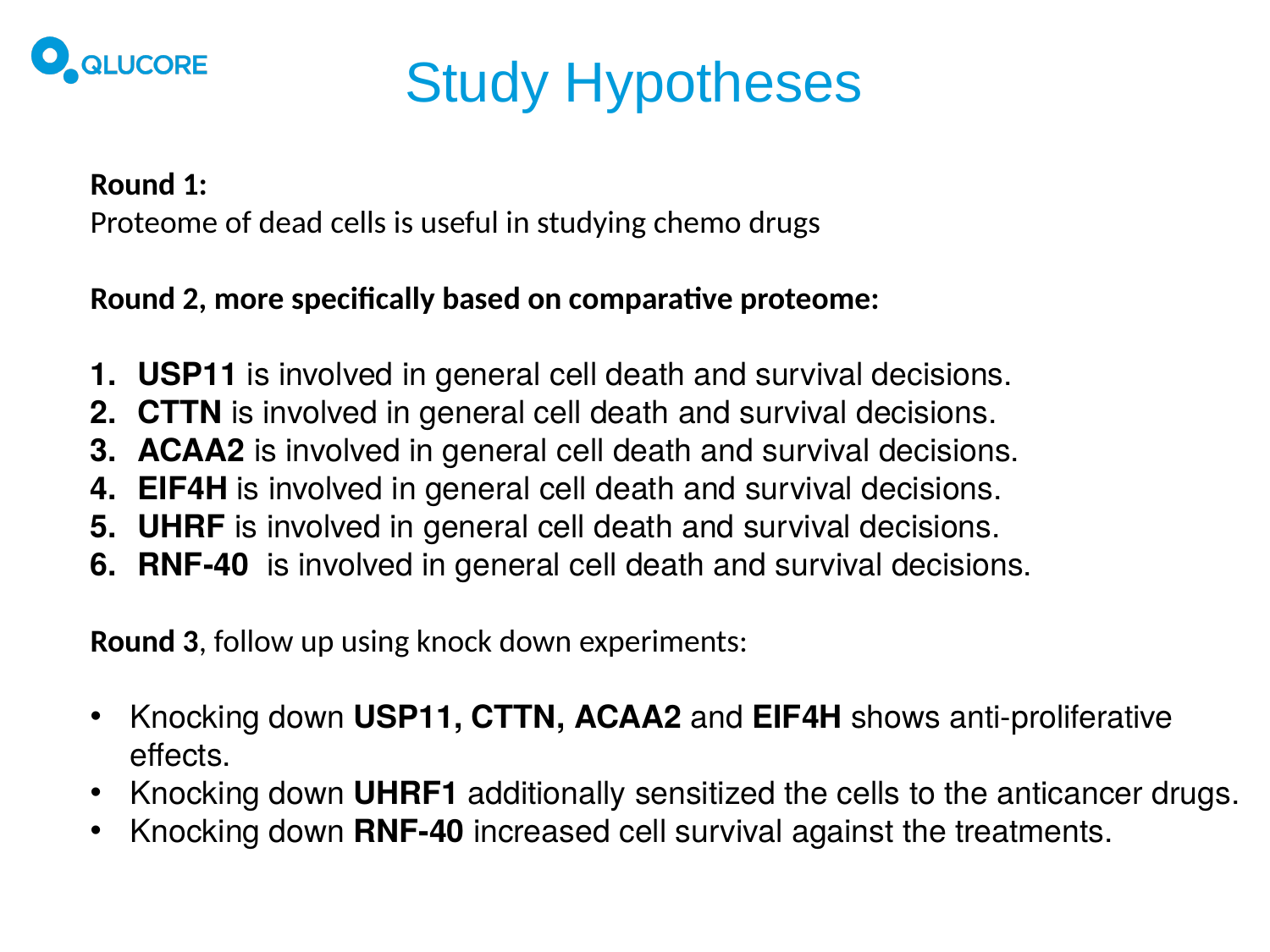

# Study Hypotheses

Round 1:
Proteome of dead cells is useful in studying chemo drugs

Round 2, more specifically based on comparative proteome:

USP11 is involved in general cell death and survival decisions.
CTTN is involved in general cell death and survival decisions.
ACAA2 is involved in general cell death and survival decisions.
EIF4H is involved in general cell death and survival decisions.
UHRF is involved in general cell death and survival decisions.
RNF-40  is involved in general cell death and survival decisions.

Round 3, follow up using knock down experiments:

Knocking down USP11, CTTN, ACAA2 and EIF4H shows anti-proliferative effects.
Knocking down UHRF1 additionally sensitized the cells to the anticancer drugs.
Knocking down RNF-40 increased cell survival against the treatments.